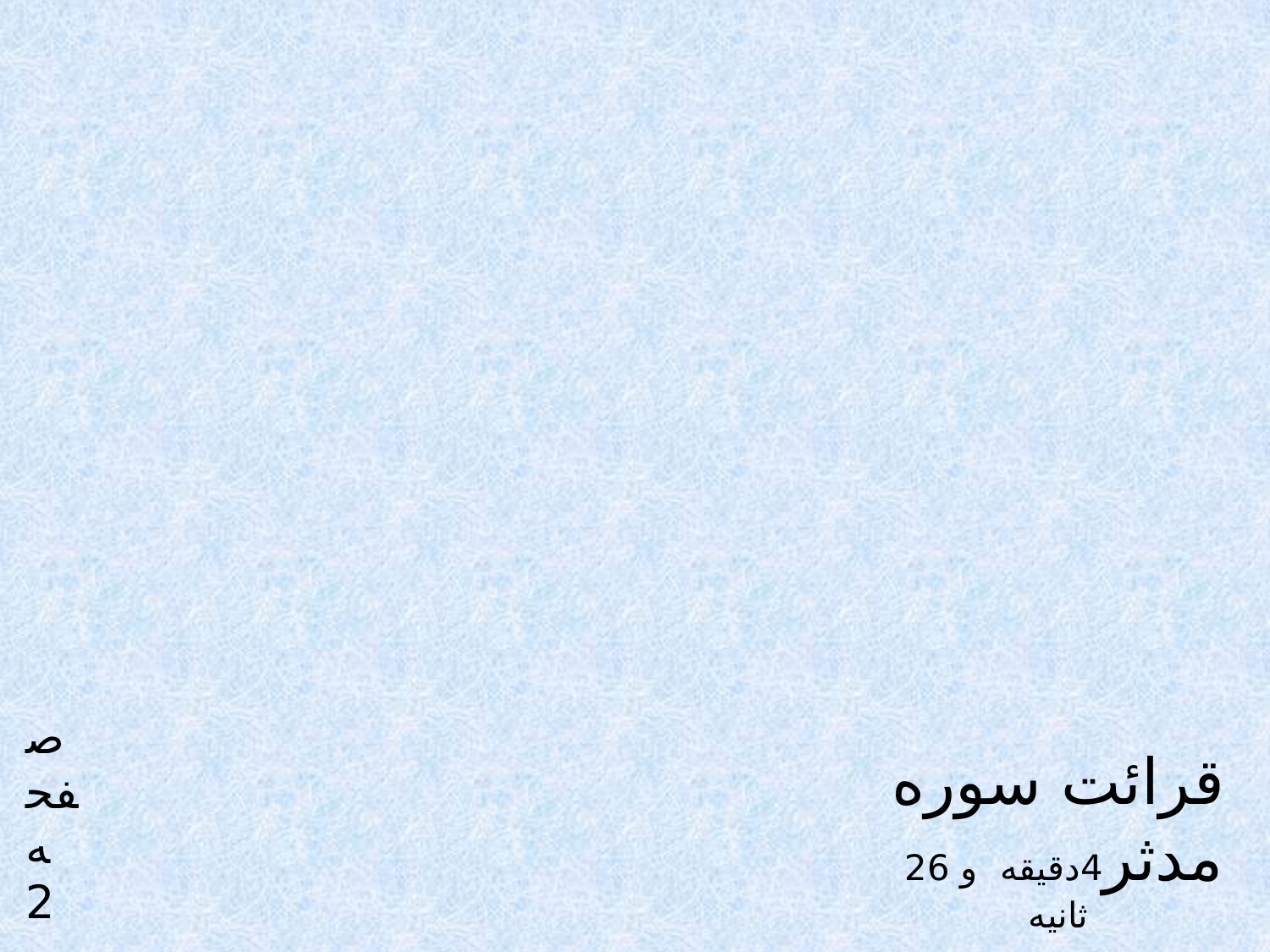

قرائت سوره مدثر4دقیقه  و 26  ثانیه
صفحه 2